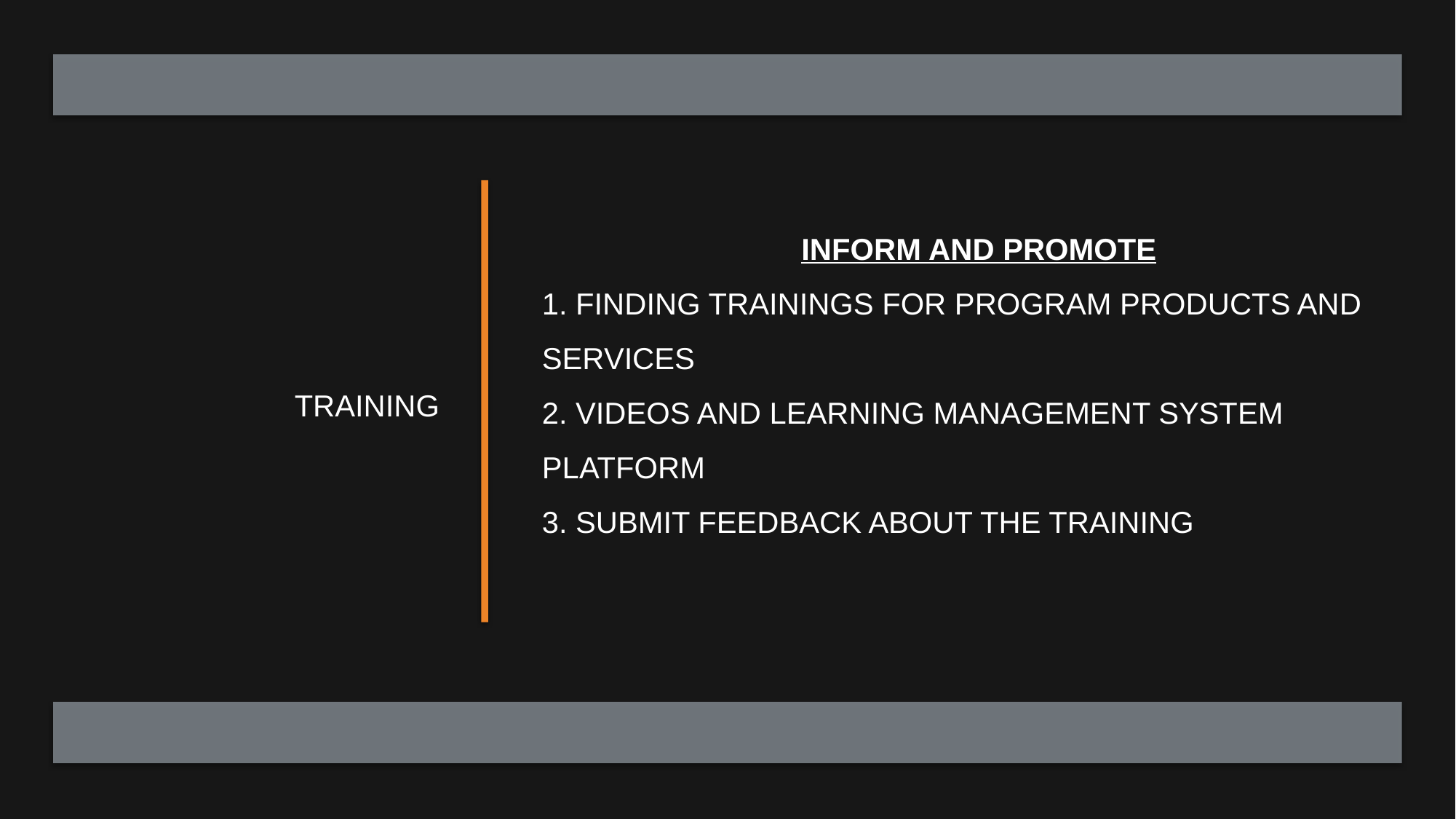

Training
# Inform and promote 1. finding trainings for Program products and services 2. Videos and learning management system platform 3. Submit feedback about the training